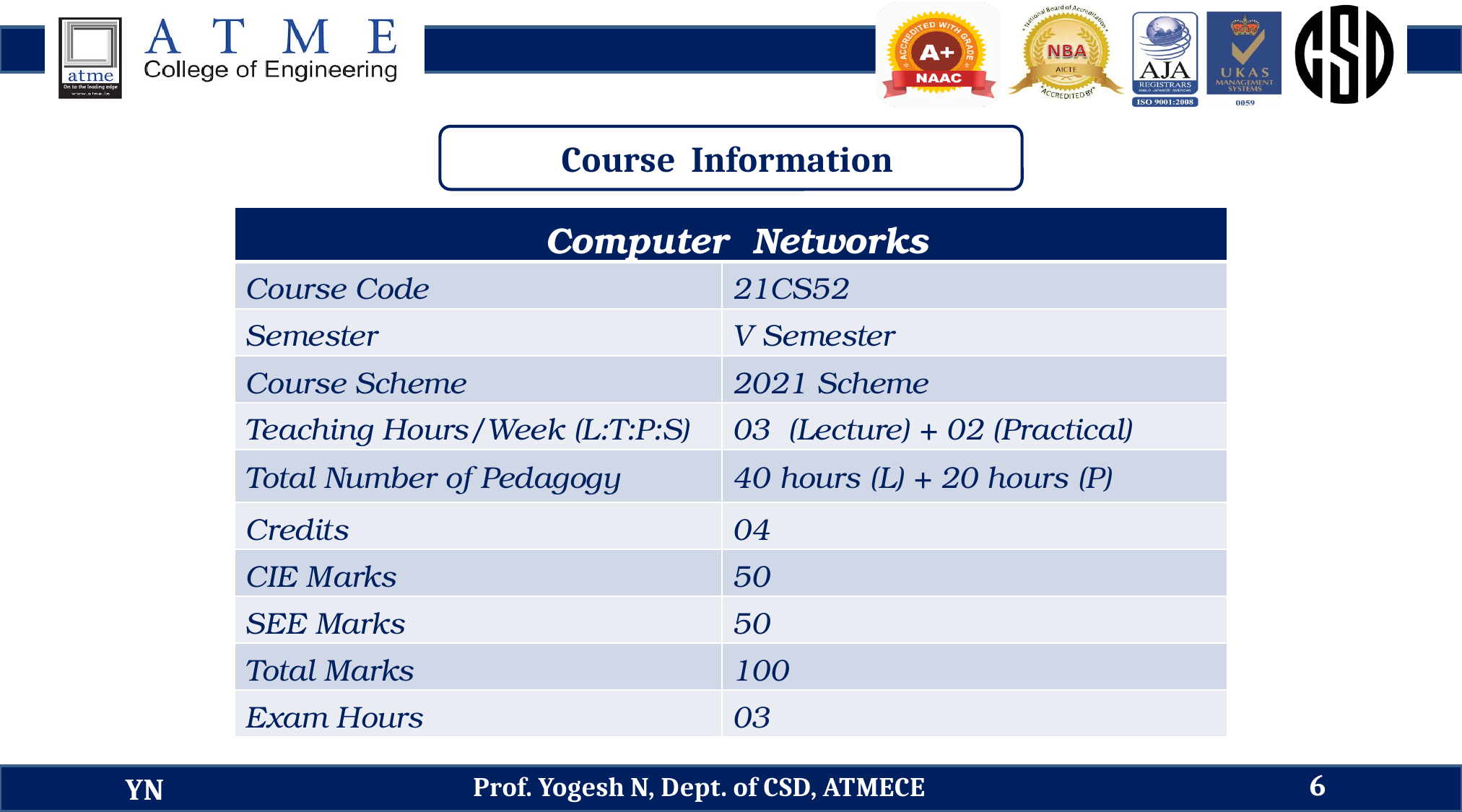

Course  Information
| Computer Networks |  |
| --- | --- |
| Course Code | 21CS52 |
| Semester | V Semester |
| Course Scheme | 2021 Scheme |
| Teaching Hours/Week (L:T:P:S) | 03 (Lecture) + 02 (Practical) |
| Total Number of Pedagogy | 40 hours (L) + 20 hours (P) |
| Credits | 04 |
| CIE Marks | 50 |
| SEE Marks | 50 |
| Total Marks | 100 |
| Exam Hours | 03 |
6

Prof. Yogesh N, Dept. of CSD, ATMECE
YN